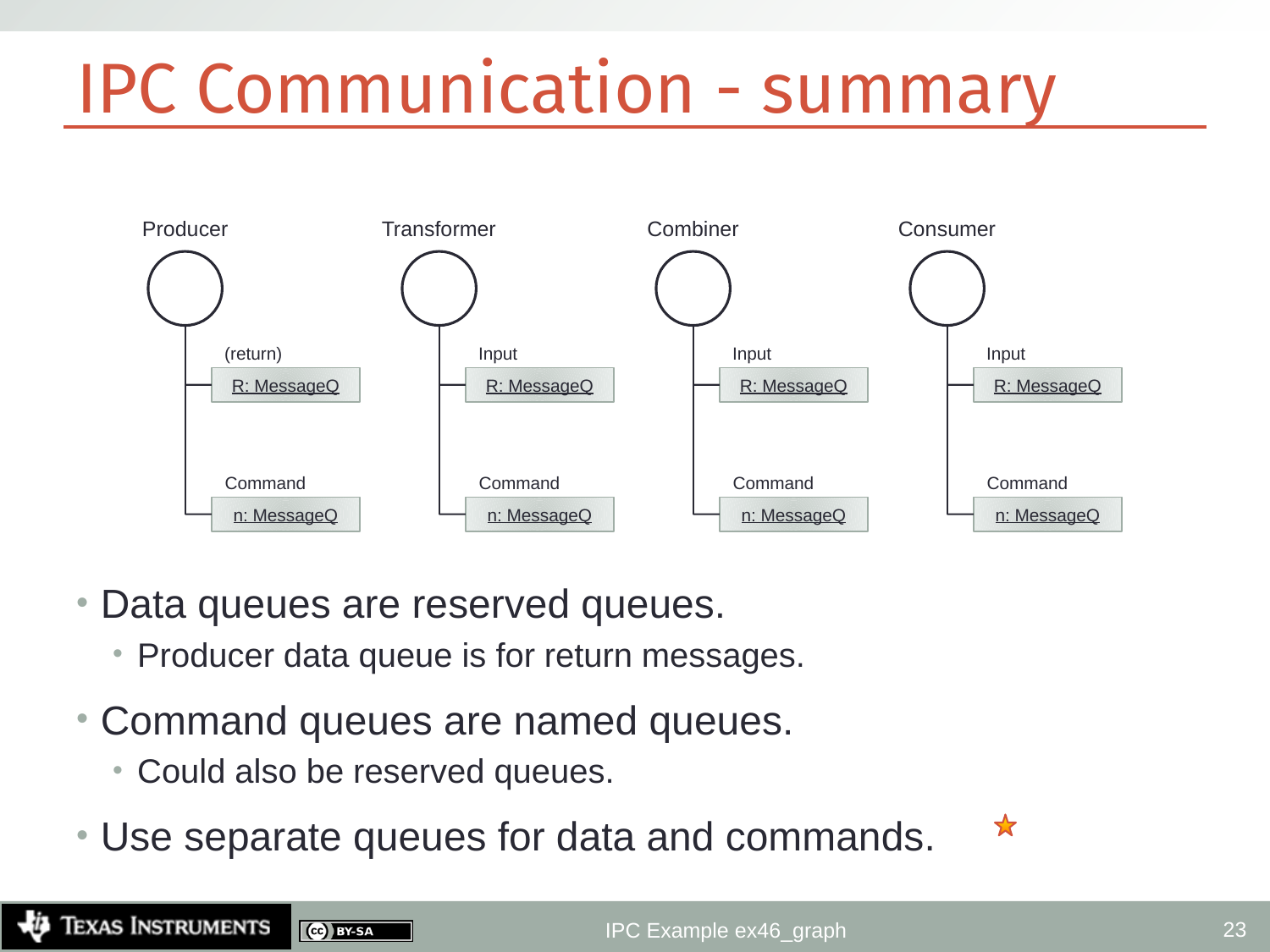

# IPC Communication - summary
Producer
Transformer
Combiner
Consumer

(return)
Input
Input
Input
R: MessageQ
R: MessageQ
R: MessageQ
R: MessageQ
Command
Command
Command
Command
n: MessageQ
n: MessageQ
n: MessageQ
n: MessageQ
Data queues are reserved queues.
Producer data queue is for return messages.
Command queues are named queues.
Could also be reserved queues.
Use separate queues for data and commands.

23
IPC Example ex46_graph